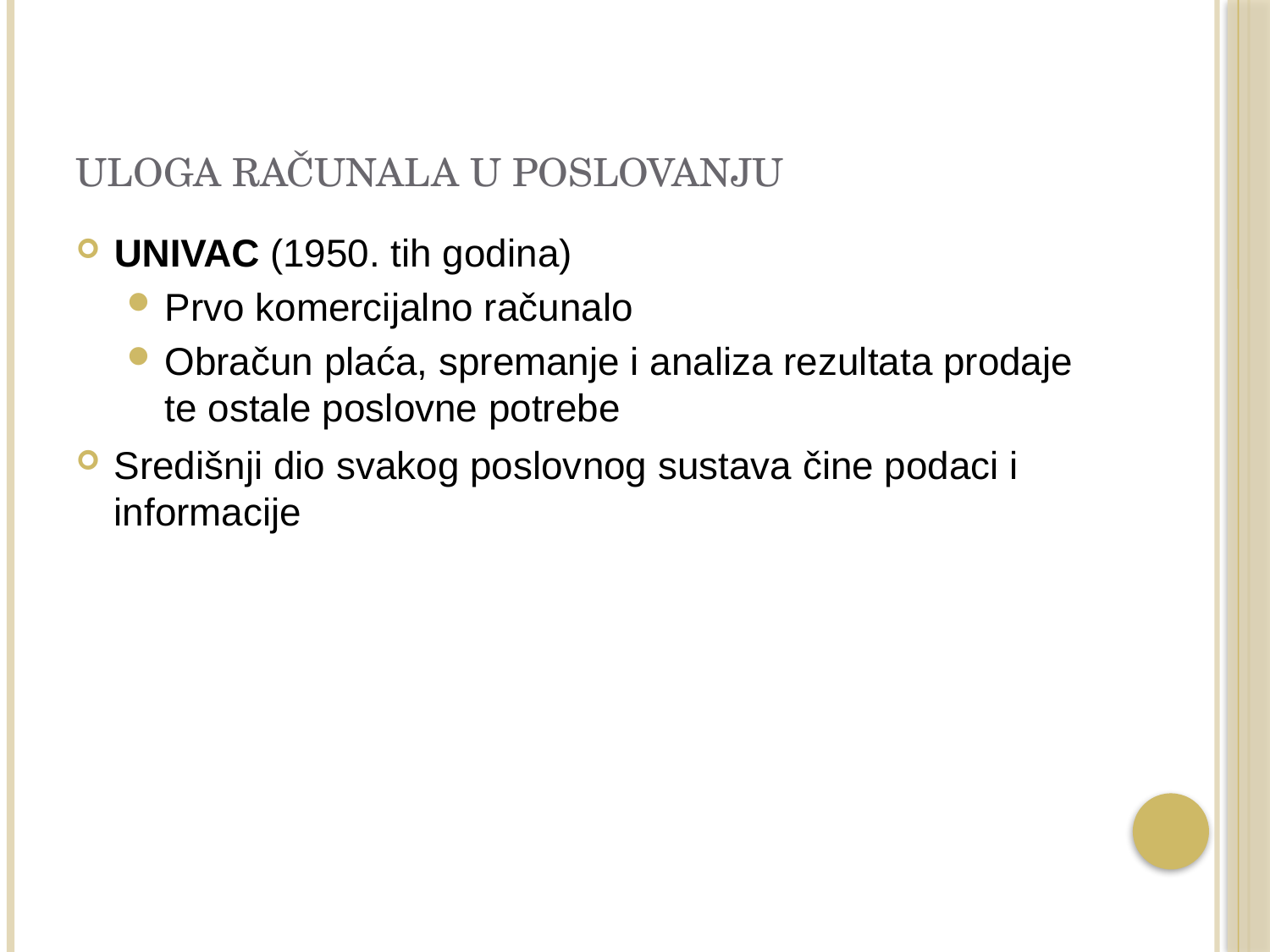

# Uloga računala u poslovanju
UNIVAC (1950. tih godina)
Prvo komercijalno računalo
Obračun plaća, spremanje i analiza rezultata prodaje te ostale poslovne potrebe
Središnji dio svakog poslovnog sustava čine podaci i informacije